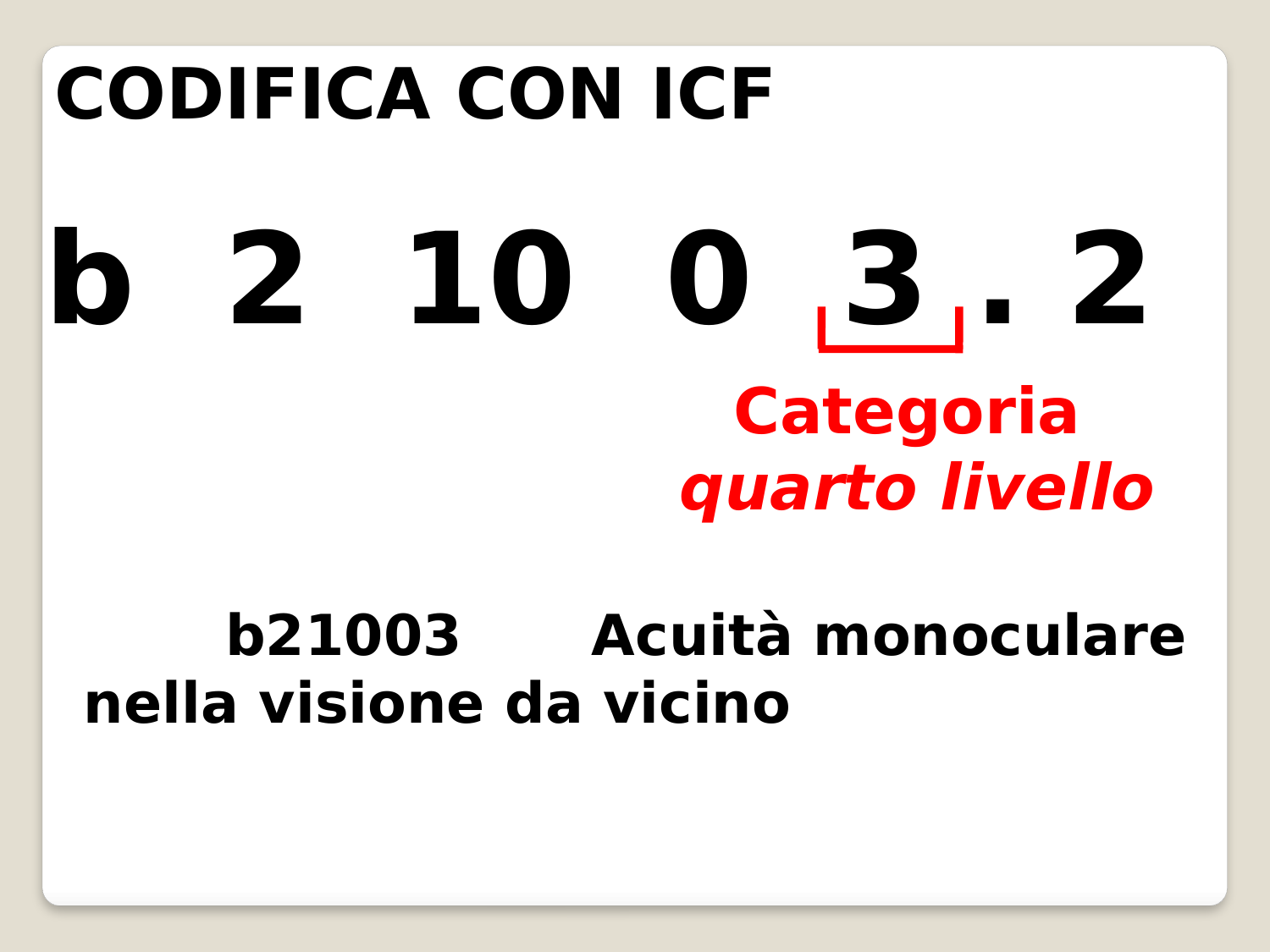

CODIFICA CON ICF

b  2  10  0  3 . 2

 	     			  	   Categoria
	 	     	       	quarto livello

 	   b21003 	  Acuità monoculare     nella visione da vicino